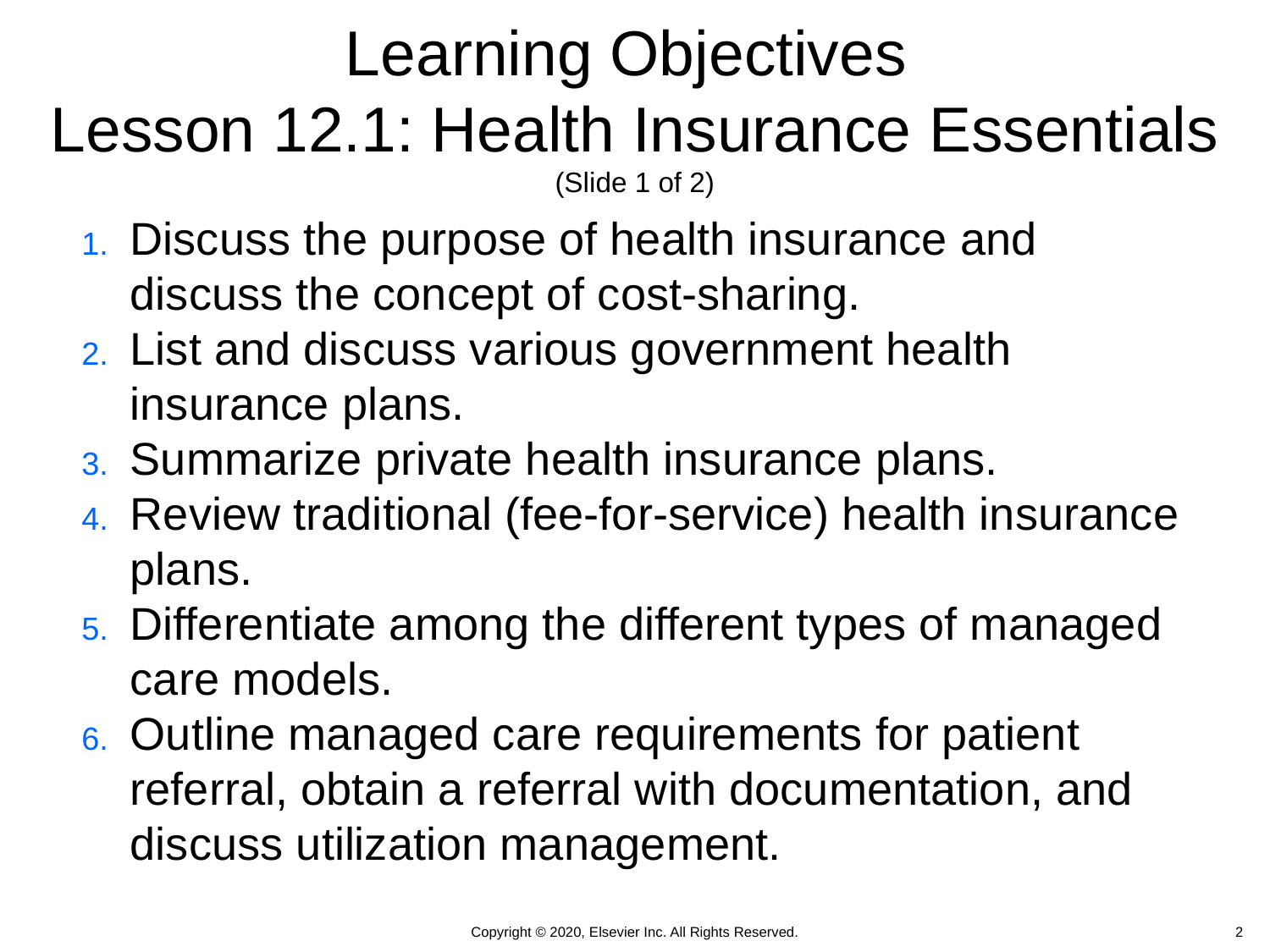

# Learning Objectives Lesson 12.1: Health Insurance Essentials (Slide 1 of 2)
Discuss the purpose of health insurance and discuss the concept of cost-sharing.
List and discuss various government health insurance plans.
Summarize private health insurance plans.
Review traditional (fee-for-service) health insurance plans.
Differentiate among the different types of managed care models.
Outline managed care requirements for patient referral, obtain a referral with documentation, and discuss utilization management.
 2